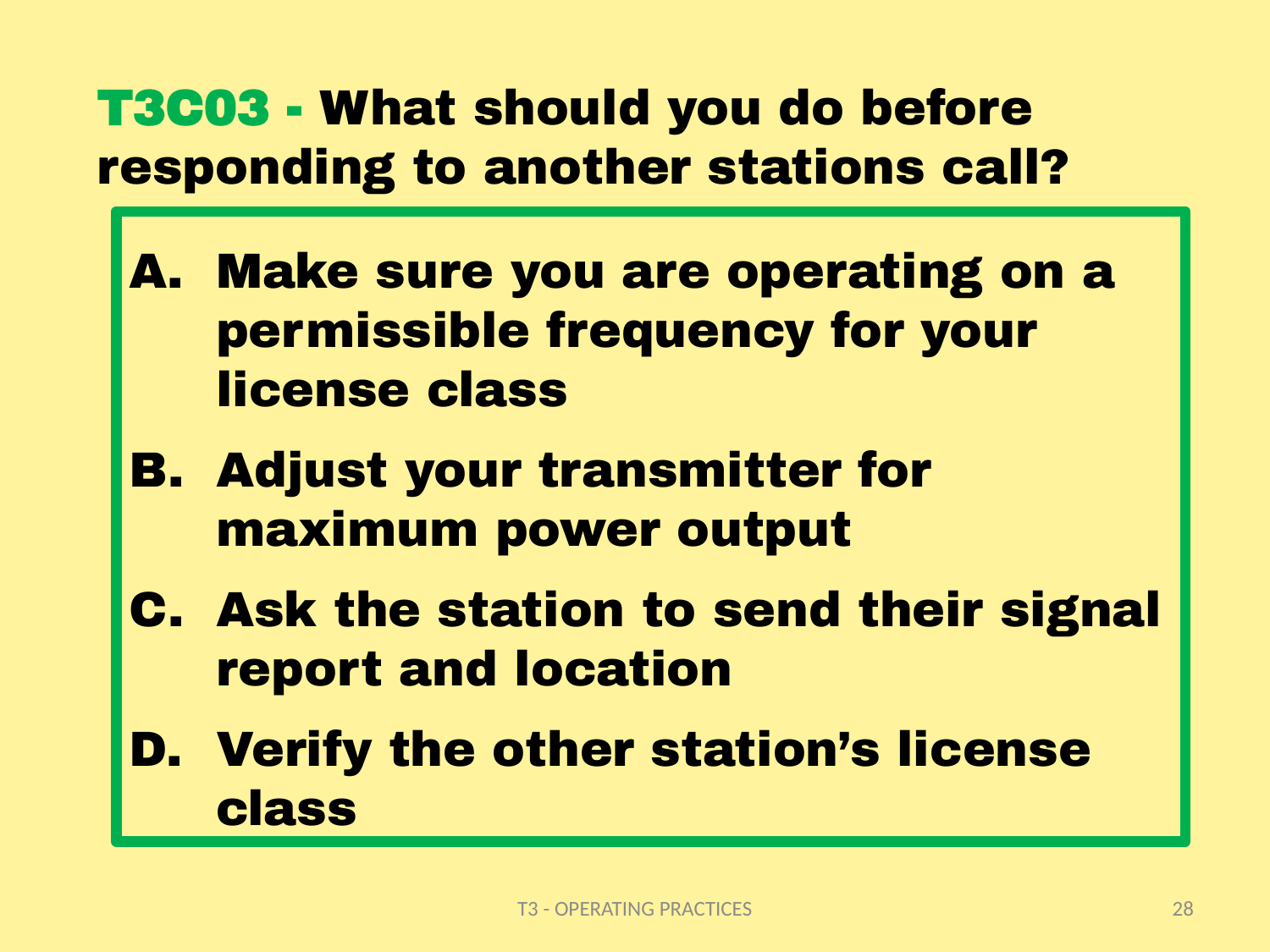

# T3C03 - What should you do before responding to another stations call?

Make sure you are operating on a permissible frequency for your license class

Adjust your transmitter for maximum power output

Ask the station to send their signal report and location

Verify the other station’s license class
T3 - OPERATING PRACTICES
28